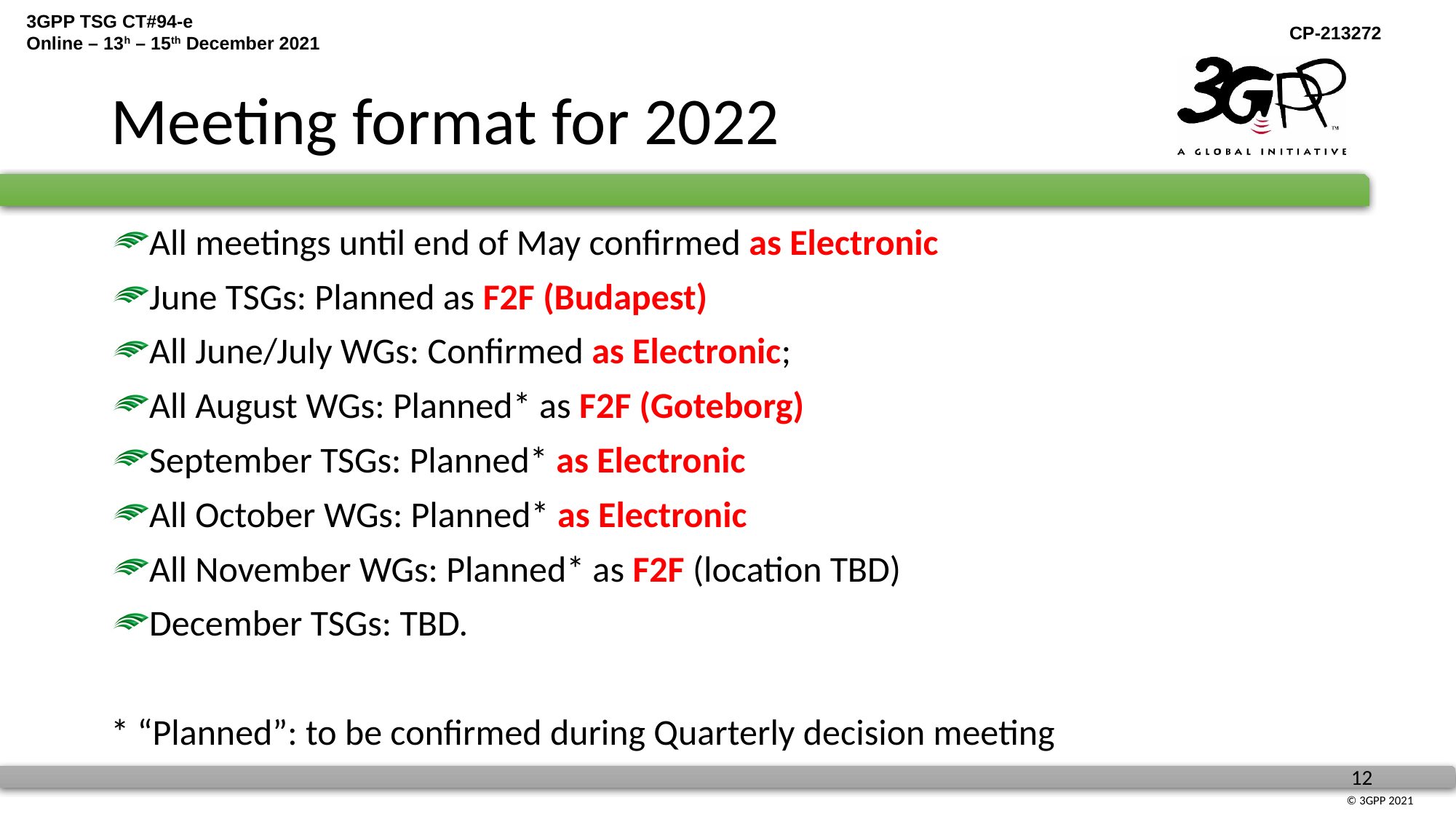

# Meeting format for 2022
All meetings until end of May confirmed as Electronic
June TSGs: Planned as F2F (Budapest)
All June/July WGs: Confirmed as Electronic;
All August WGs: Planned* as F2F (Goteborg)
September TSGs: Planned* as Electronic
All October WGs: Planned* as Electronic
All November WGs: Planned* as F2F (location TBD)
December TSGs: TBD.

* “Planned”: to be confirmed during Quarterly decision meeting